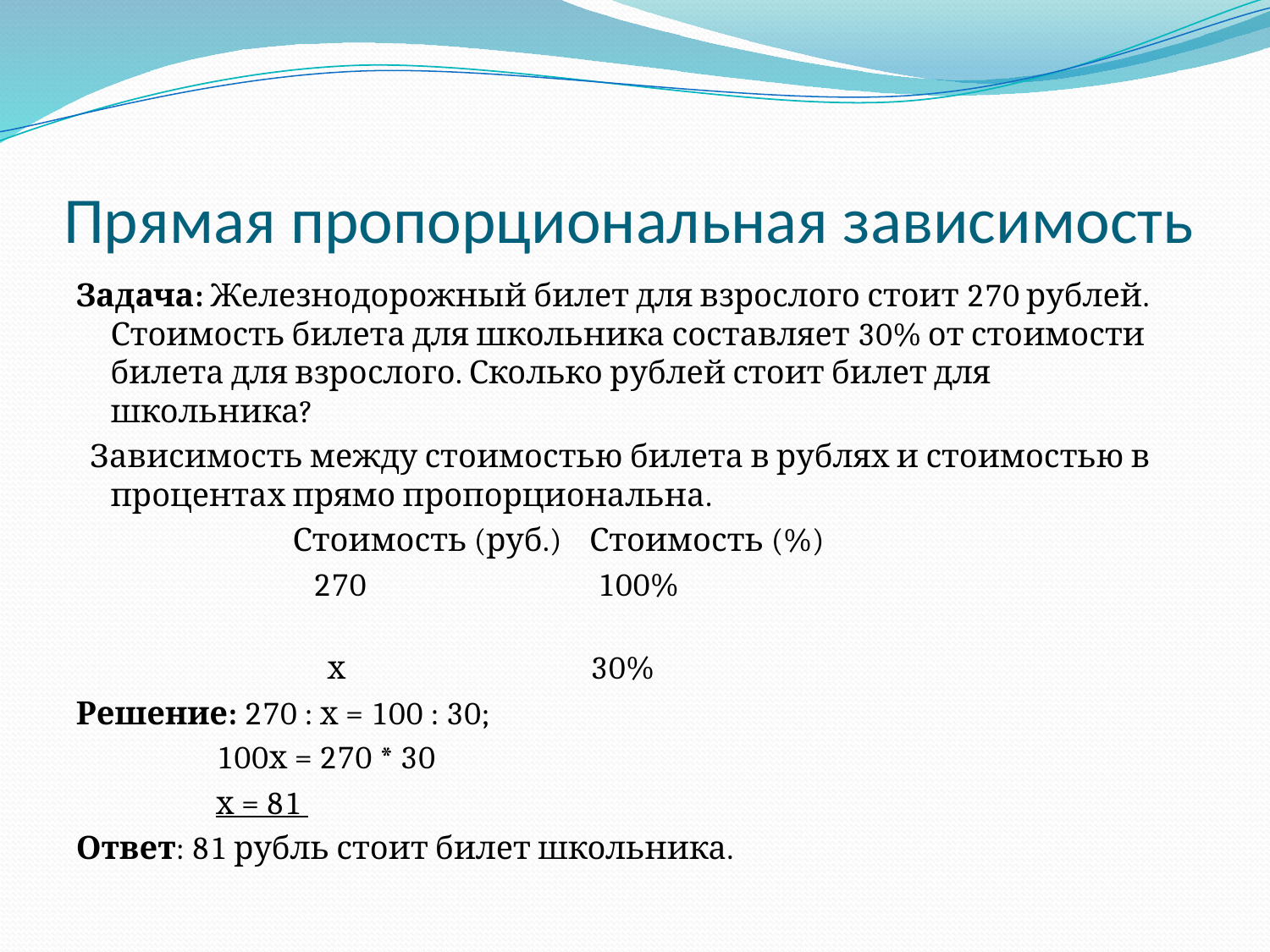

# Прямая пропорциональная зависимость
Задача: Железнодорожный билет для взрослого стоит 270 рублей.  Стоимость билета для школьника составляет 30% от стоимости билета для взрослого. Сколько рублей стоит билет для школьника?
  Зависимость между стоимостью билета в рублях и стоимостью в процентах прямо пропорциональна.
                               Стоимость (руб.)    Стоимость (%)
                                  270                                 100%
                                    х                                   30%
Решение: 270 : х = 100 : 30;
                    100х = 270 * 30
                    х = 81
Ответ: 81 рубль стоит билет школьника.